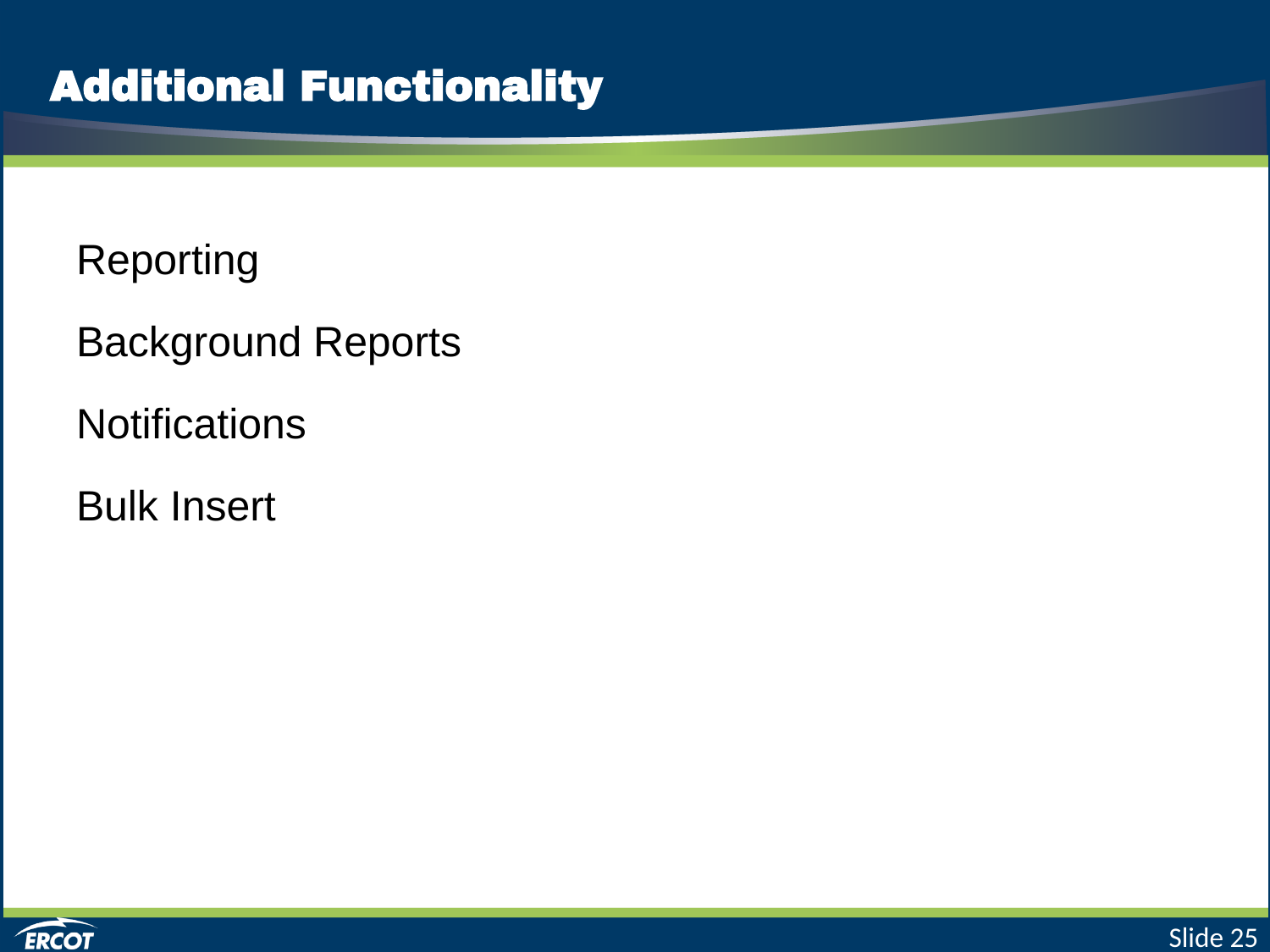

# Additional Functionality
Reporting
Background Reports
Notifications
Bulk Insert